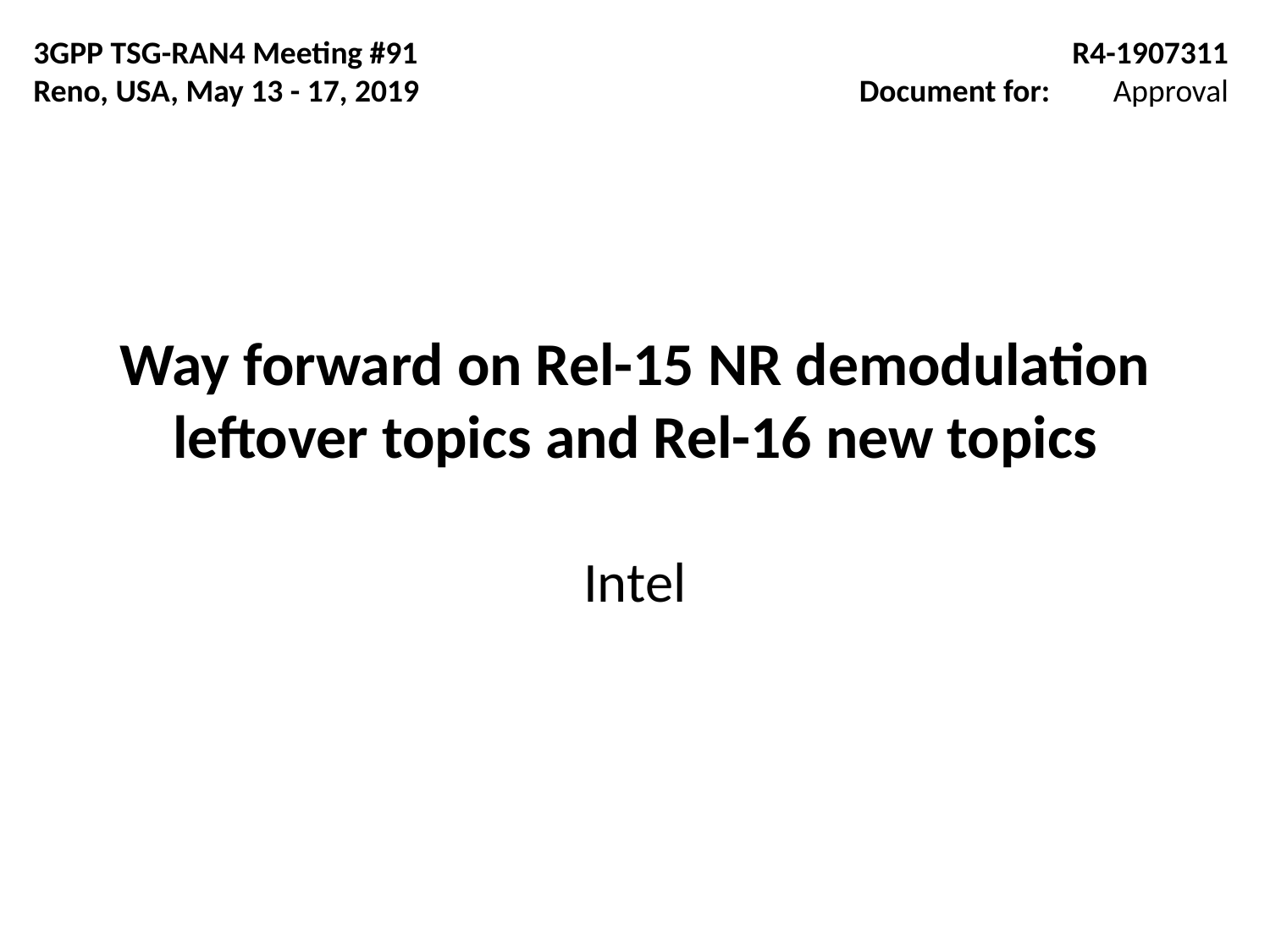

3GPP TSG-RAN4 Meeting #91
Reno, USA, May 13 - 17, 2019
R4-1907311
Document for:	Approval
# Way forward on Rel-15 NR demodulation leftover topics and Rel-16 new topics
Intel